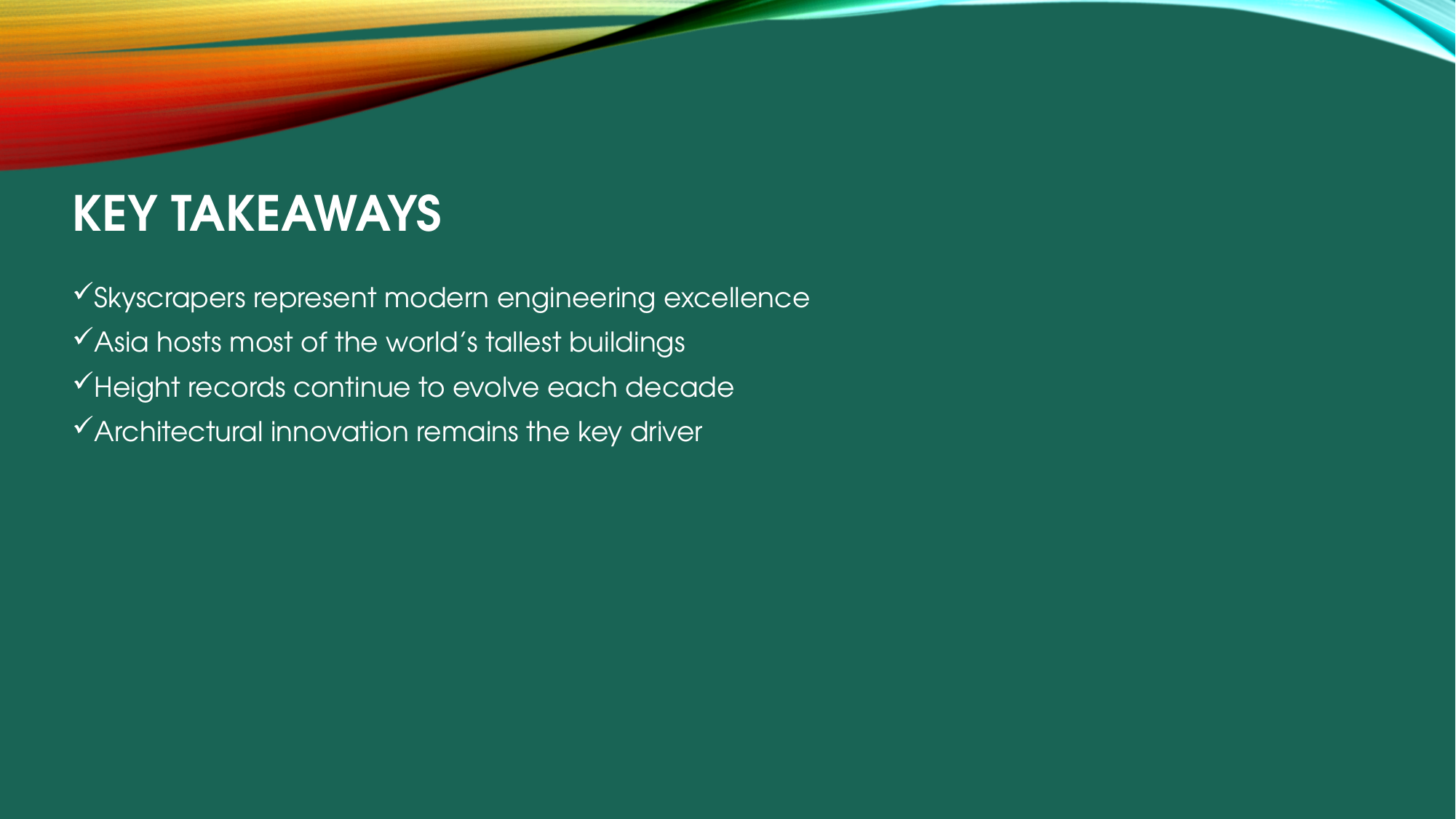

# Key Takeaways
Skyscrapers represent modern engineering excellence
Asia hosts most of the world’s tallest buildings
Height records continue to evolve each decade
Architectural innovation remains the key driver